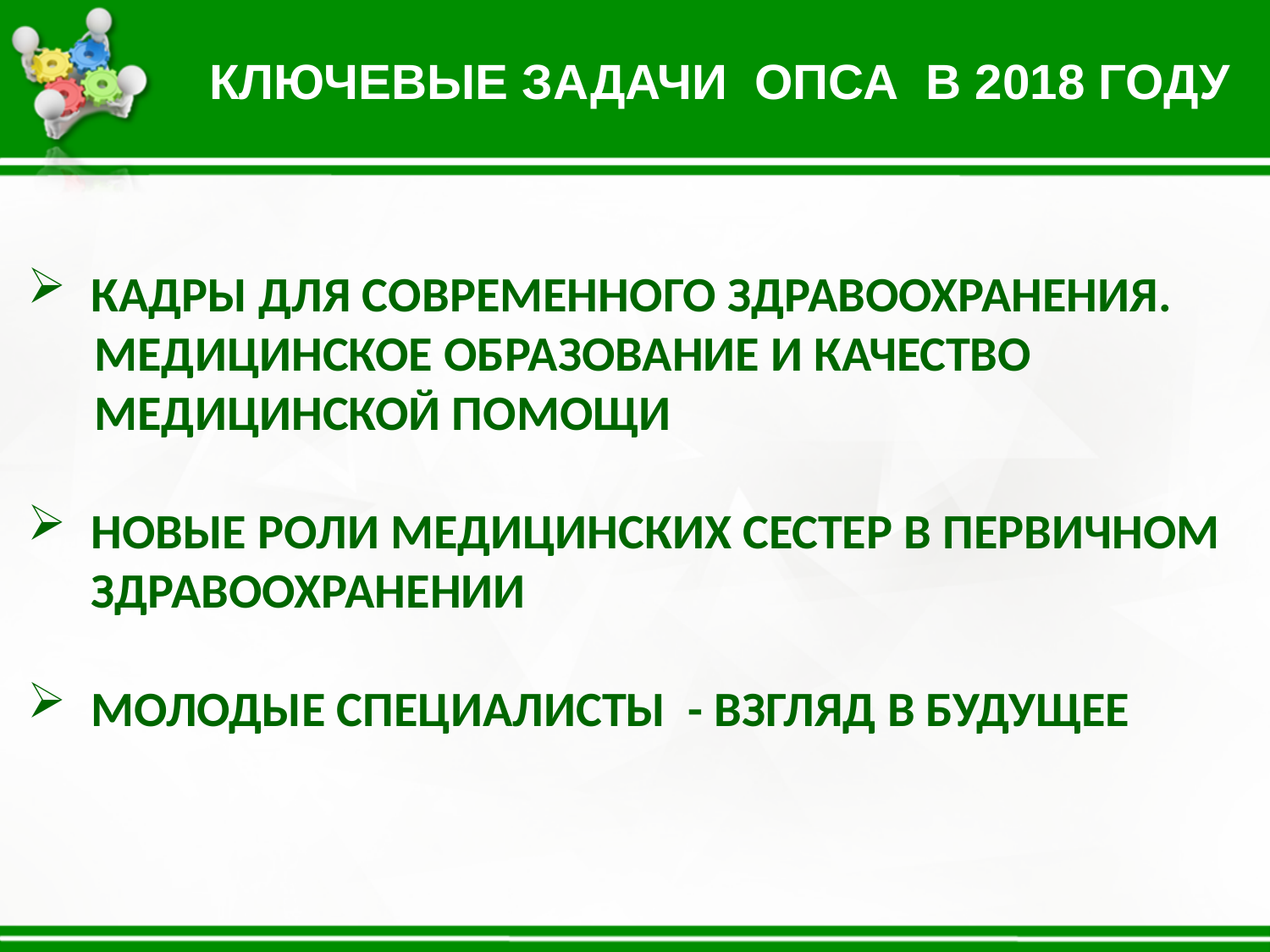

КЛЮЧЕВЫЕ ЗАДАЧИ  ОПСА  В 2018 ГОДУ
КАДРЫ ДЛЯ СОВРЕМЕННОГО ЗДРАВООХРАНЕНИЯ.
      МЕДИЦИНСКОЕ ОБРАЗОВАНИЕ И КАЧЕСТВО
      МЕДИЦИНСКОЙ ПОМОЩИ

НОВЫЕ РОЛИ МЕДИЦИНСКИХ СЕСТЕР В ПЕРВИЧНОМ ЗДРАВООХРАНЕНИИ

МОЛОДЫЕ СПЕЦИАЛИСТЫ  - ВЗГЛЯД В БУДУЩЕЕ